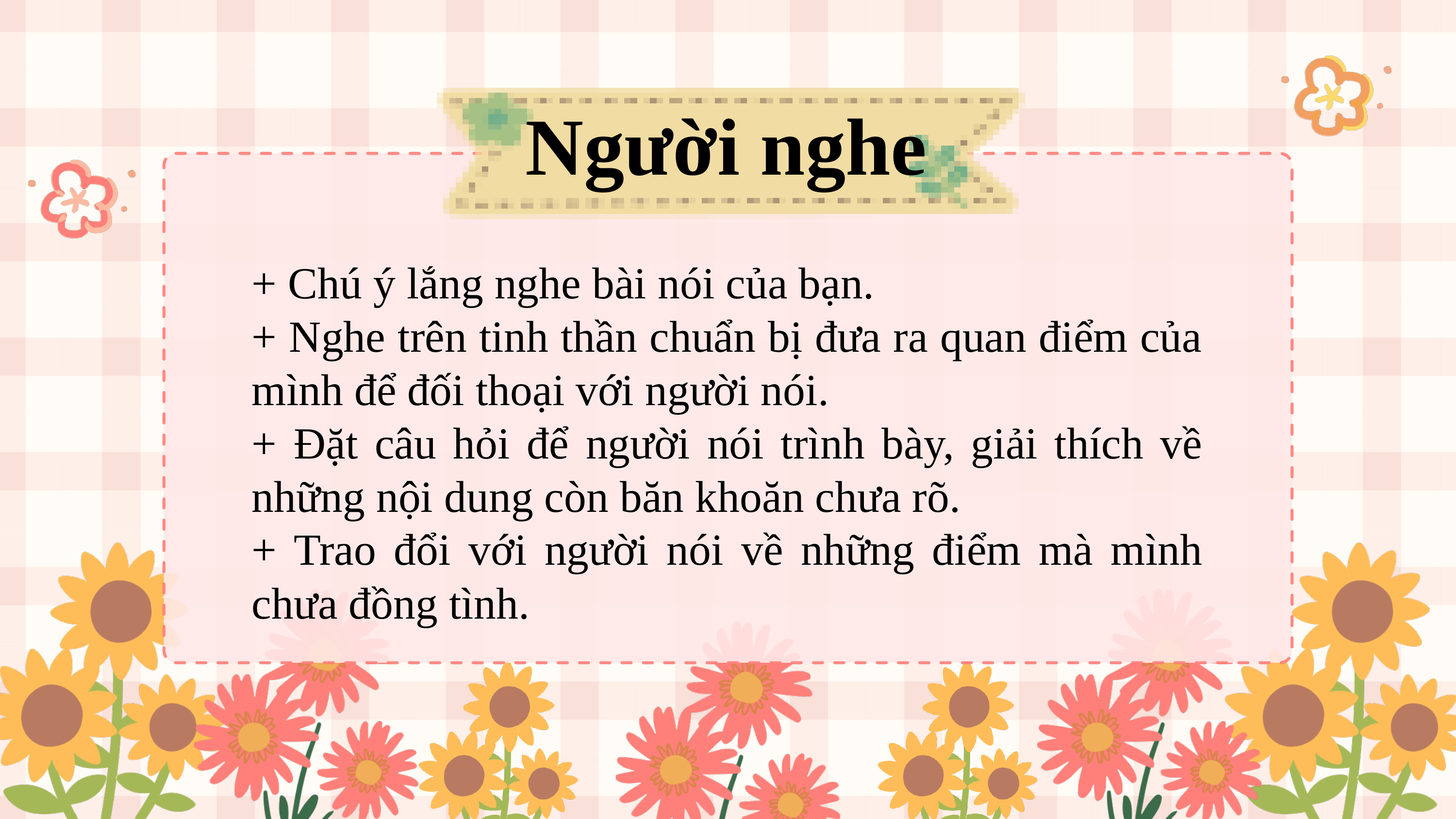

Người nghe

+ Chú ý lắng nghe bài nói của bạn.
+ Nghe trên tinh thần chuẩn bị đưa ra quan điểm của mình để đối thoại với người nói.
+ Đặt câu hỏi để người nói trình bày, giải thích về những nội dung còn băn khoăn chưa rõ.
+ Trao đổi với người nói về những điểm mà mình chưa đồng tình.